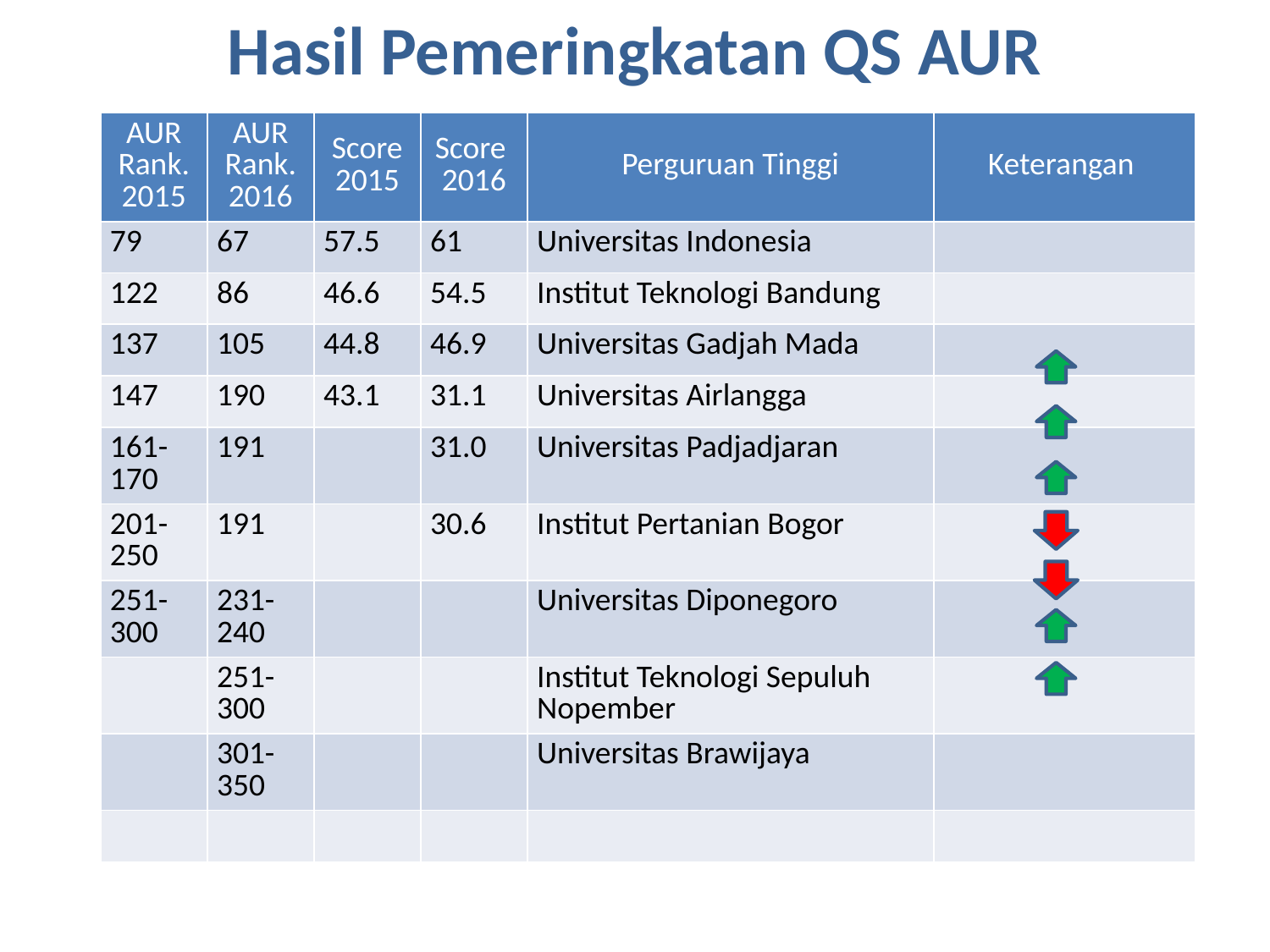

# Hasil Pemeringkatan QS AUR
| AUR Rank. 2015 | AUR Rank. 2016 | Score 2015 | Score 2016 | Perguruan Tinggi | Keterangan |
| --- | --- | --- | --- | --- | --- |
| 79 | 67 | 57.5 | 61 | Universitas Indonesia |  |
| 122 | 86 | 46.6 | 54.5 | Institut Teknologi Bandung |  |
| 137 | 105 | 44.8 | 46.9 | Universitas Gadjah Mada |  |
| 147 | 190 | 43.1 | 31.1 | Universitas Airlangga |  |
| 161-170 | 191 |  | 31.0 | Universitas Padjadjaran |  |
| 201-250 | 191 |  | 30.6 | Institut Pertanian Bogor |  |
| 251-300 | 231-240 |  |  | Universitas Diponegoro |  |
|  | 251-300 |  |  | Institut Teknologi Sepuluh Nopember |  |
|  | 301-350 |  |  | Universitas Brawijaya |  |
|  |  |  |  |  |  |